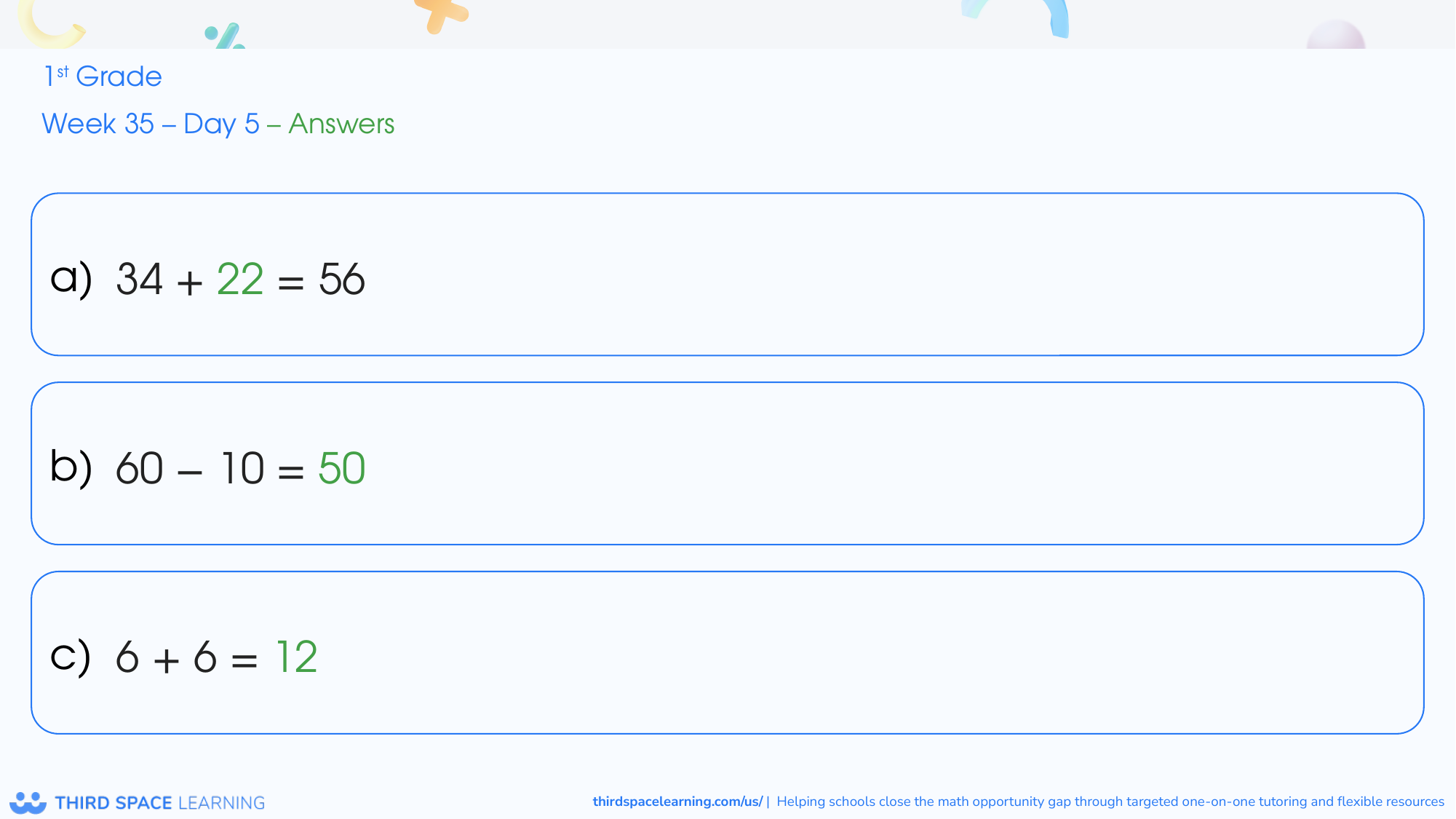

1st Grade
Week 35 – Day 5 – Answers
34 + 22 = 56
60 − 10 = 50
6 + 6 = 12